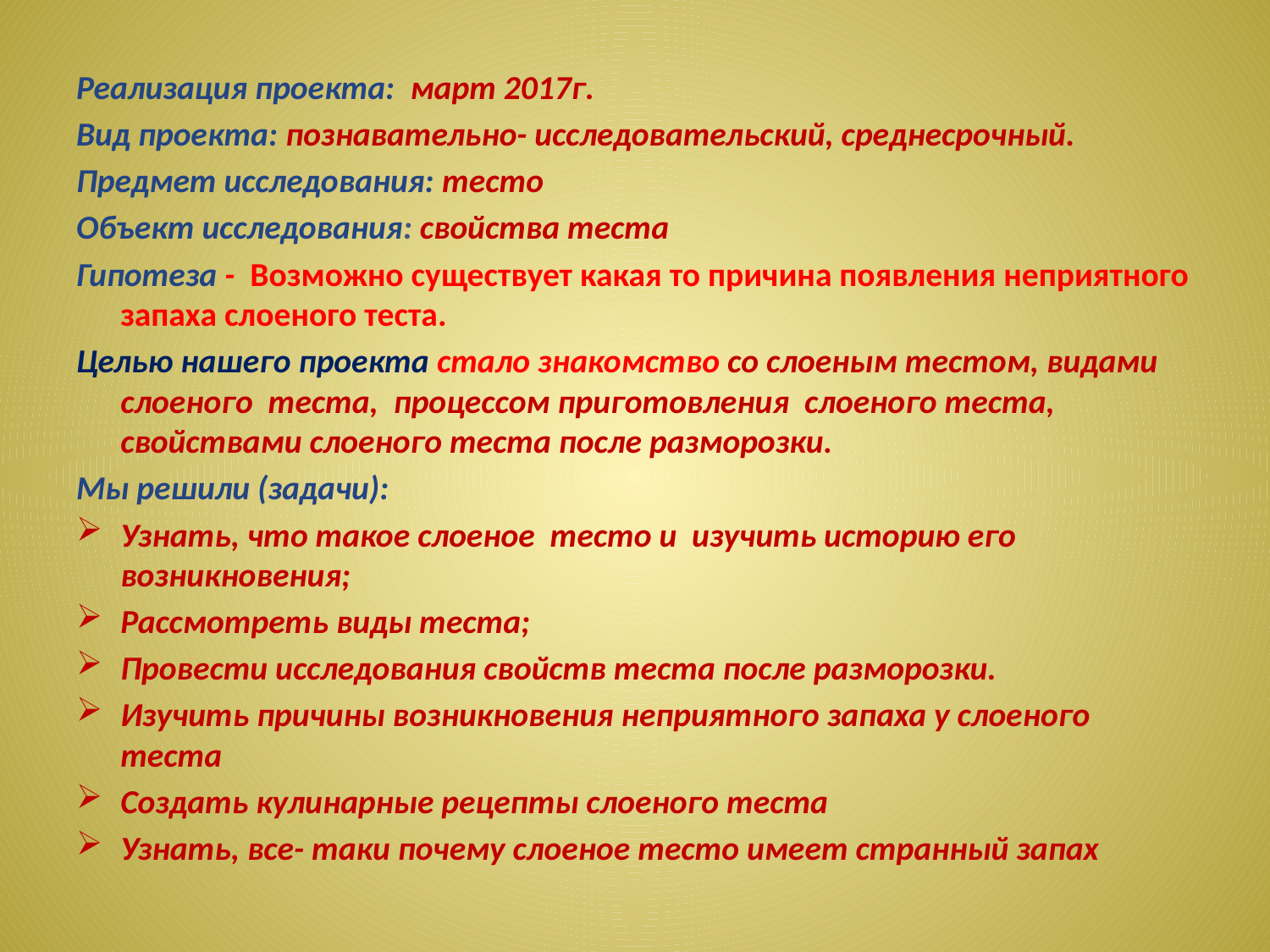

Реализация проекта:  март 2017г.
Вид проекта: познавательно- исследовательский, среднесрочный.
Предмет исследования: тесто
Объект исследования: свойства теста
Гипотеза -  Возможно существует какая то причина появления неприятного запаха слоеного теста.
Целью нашего проекта стало знакомство со слоеным тестом, видами слоеного  теста,  процессом приготовления  слоеного теста, свойствами слоеного теста после разморозки.
Мы решили (задачи):
Узнать, что такое слоеное  тесто и  изучить историю его возникновения;
Рассмотреть виды теста;
Провести исследования свойств теста после разморозки.
Изучить причины возникновения неприятного запаха у слоеного теста
Создать кулинарные рецепты слоеного теста
Узнать, все- таки почему слоеное тесто имеет странный запах